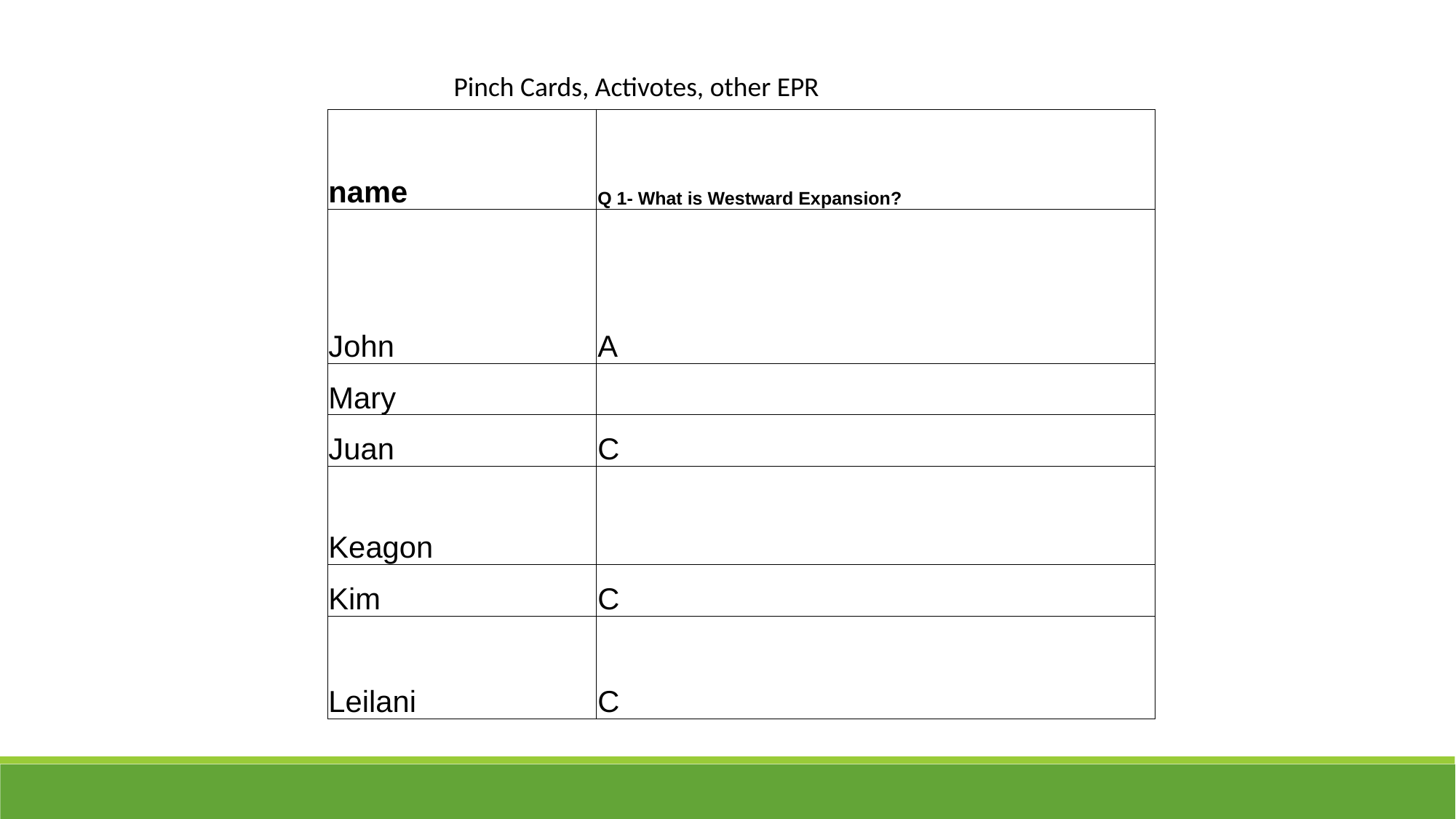

Pinch Cards, Activotes, other EPR
| name | Q 1- What is Westward Expansion? |
| --- | --- |
| John | A |
| Mary |  |
| Juan | C |
| Keagon |  |
| Kim | C |
| Leilani | C |